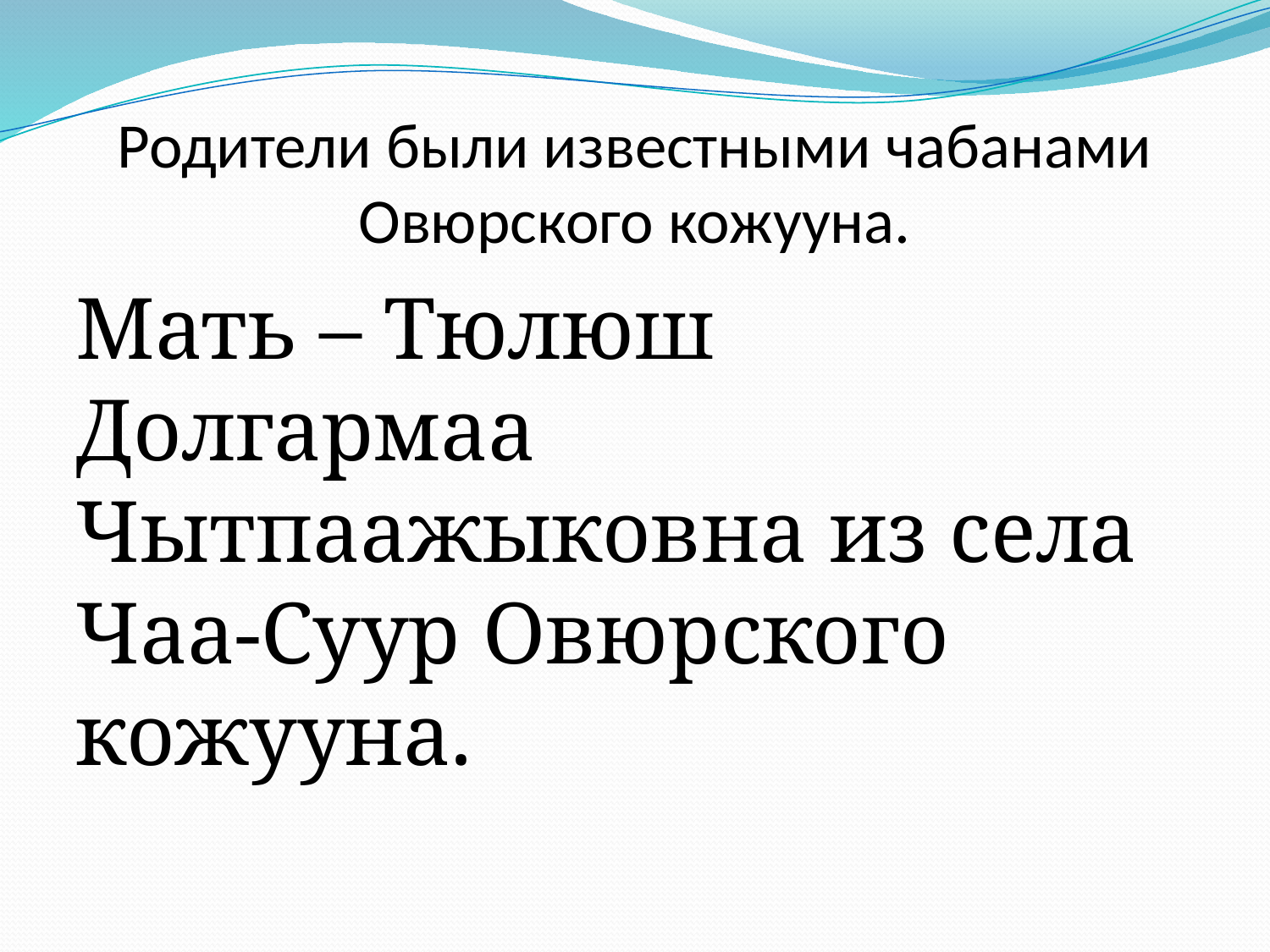

# Родители были известными чабанами Овюрского кожууна.
Мать – Тюлюш Долгармаа Чытпаажыковна из села Чаа-Суур Овюрского кожууна.